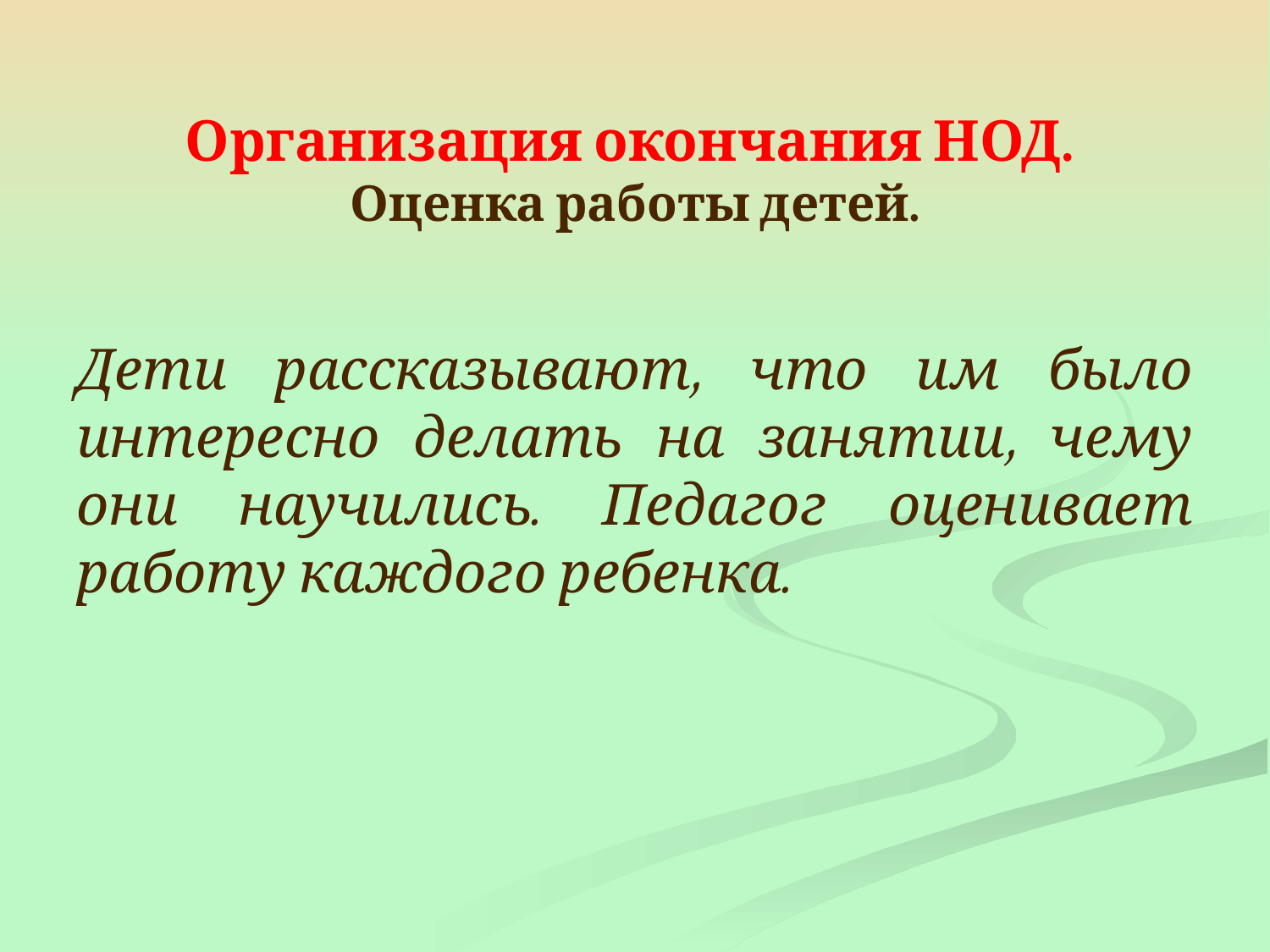

# Организация окончания НОД. Оценка работы детей.
Дети рассказывают, что им было интересно делать на занятии, чему они научились. Педагог оценивает работу каждого ребенка.